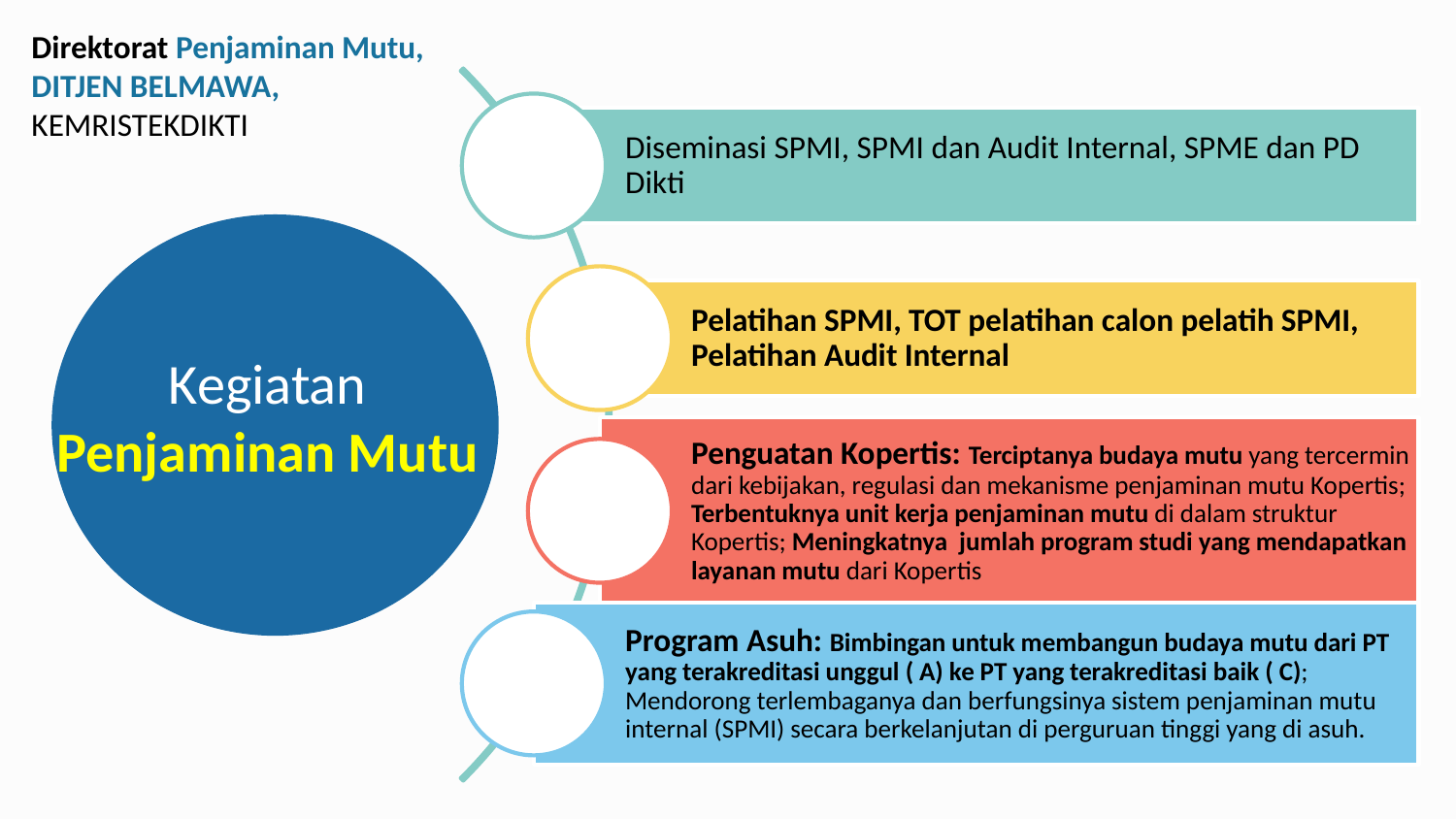

Direktorat Penjaminan Mutu, DITJEN BELMAWA, KEMRISTEKDIKTI
Diseminasi SPMI, SPMI dan Audit Internal, SPME dan PD Dikti
Pelatihan SPMI, TOT pelatihan calon pelatih SPMI, Pelatihan Audit Internal
Penguatan Kopertis: Terciptanya budaya mutu yang tercermin dari kebijakan, regulasi dan mekanisme penjaminan mutu Kopertis; Terbentuknya unit kerja penjaminan mutu di dalam struktur Kopertis; Meningkatnya  jumlah program studi yang mendapatkan layanan mutu dari Kopertis
Program Asuh: Bimbingan untuk membangun budaya mutu dari PT yang terakreditasi unggul ( A) ke PT yang terakreditasi baik ( C); Mendorong terlembaganya dan berfungsinya sistem penjaminan mutu internal (SPMI) secara berkelanjutan di perguruan tinggi yang di asuh.

Kegiatan
Penjaminan Mutu